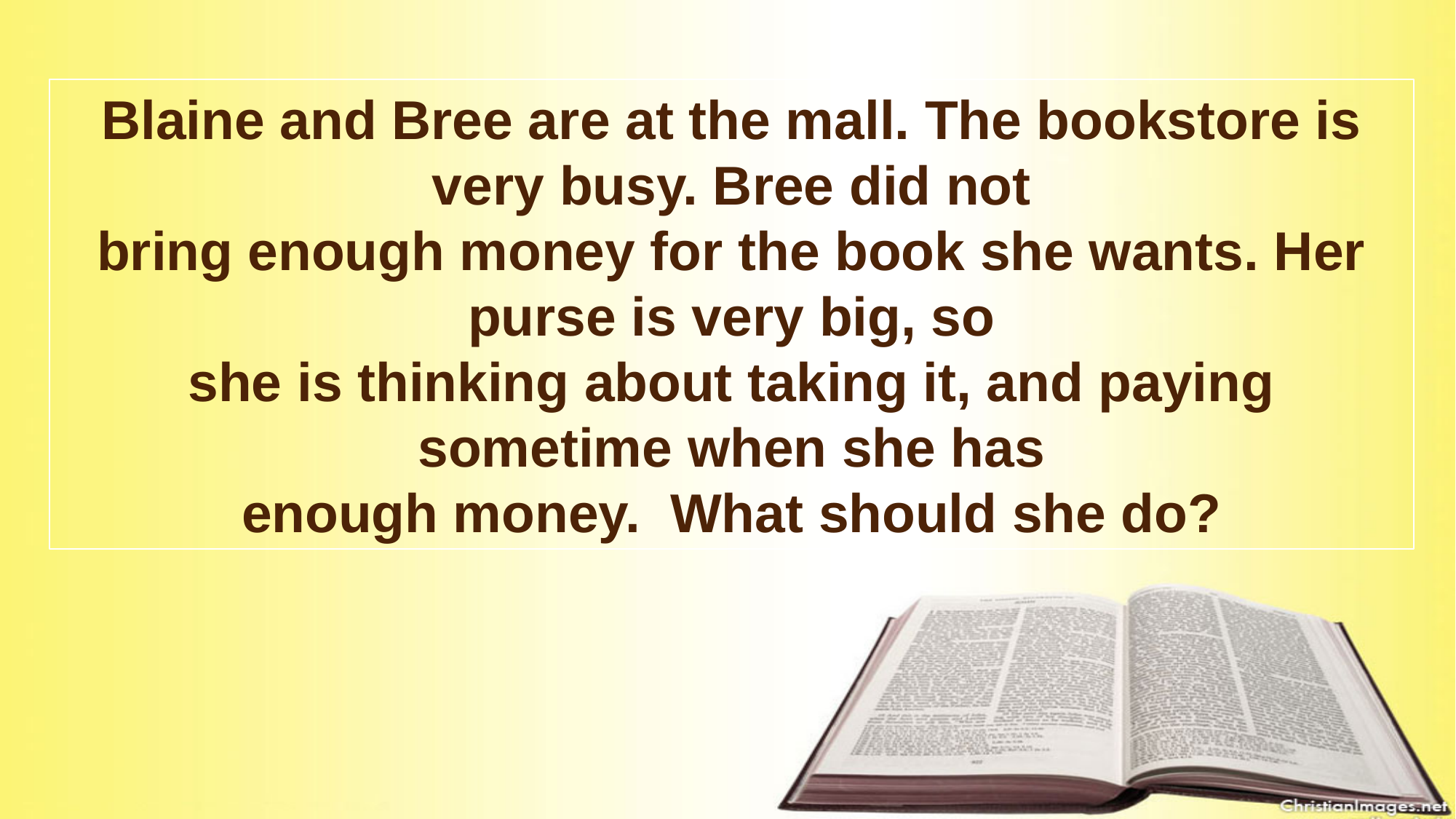

Blaine and Bree are at the mall. The bookstore is very busy. Bree did not
bring enough money for the book she wants. Her purse is very big, so
she is thinking about taking it, and paying sometime when she has
enough money.  What should she do?